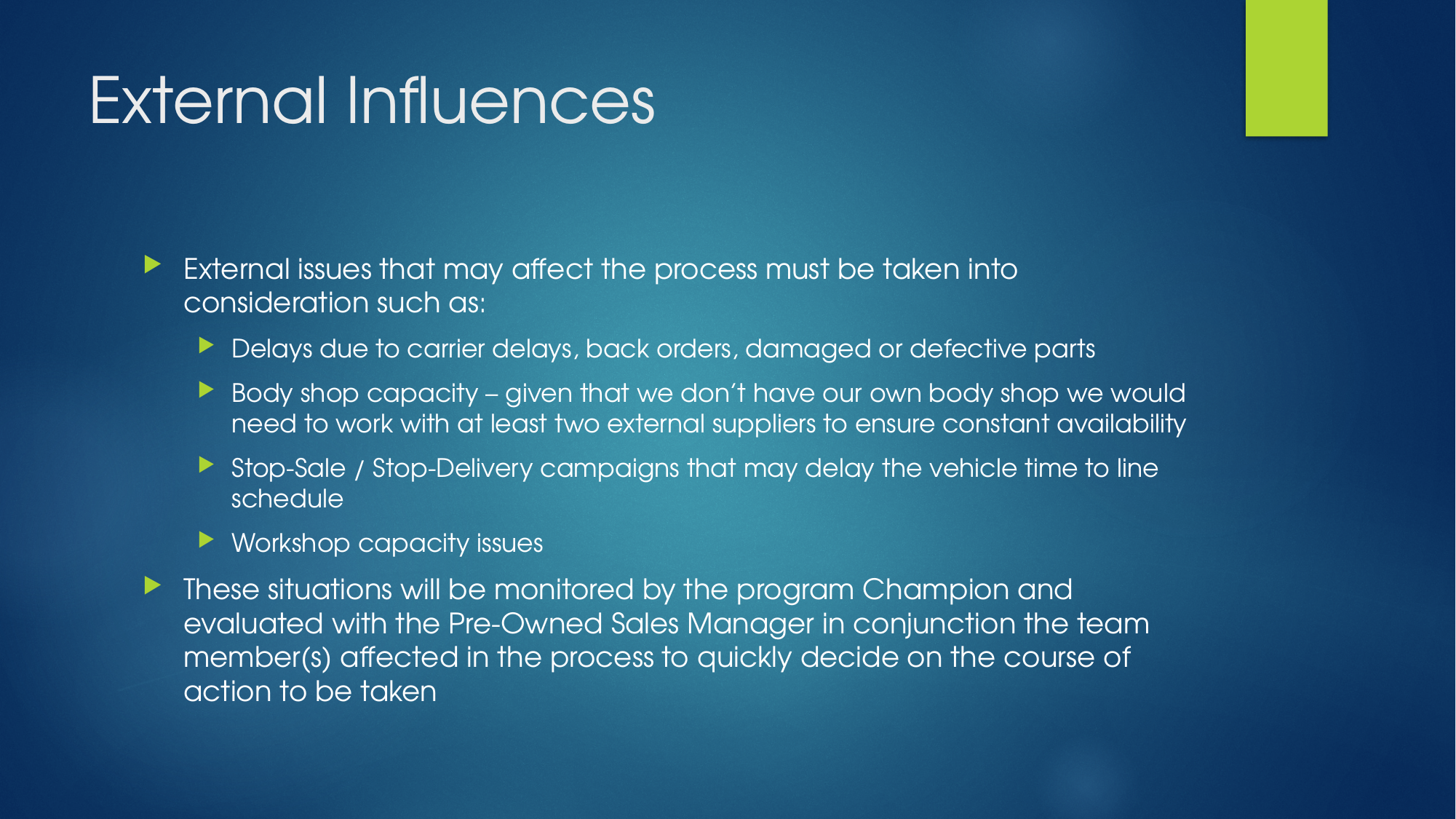

# External Influences
External issues that may affect the process must be taken into consideration such as:
Delays due to carrier delays, back orders, damaged or defective parts
Body shop capacity – given that we don’t have our own body shop we would need to work with at least two external suppliers to ensure constant availability
Stop-Sale / Stop-Delivery campaigns that may delay the vehicle time to line schedule
Workshop capacity issues
These situations will be monitored by the program Champion and evaluated with the Pre-Owned Sales Manager in conjunction the team member(s) affected in the process to quickly decide on the course of action to be taken